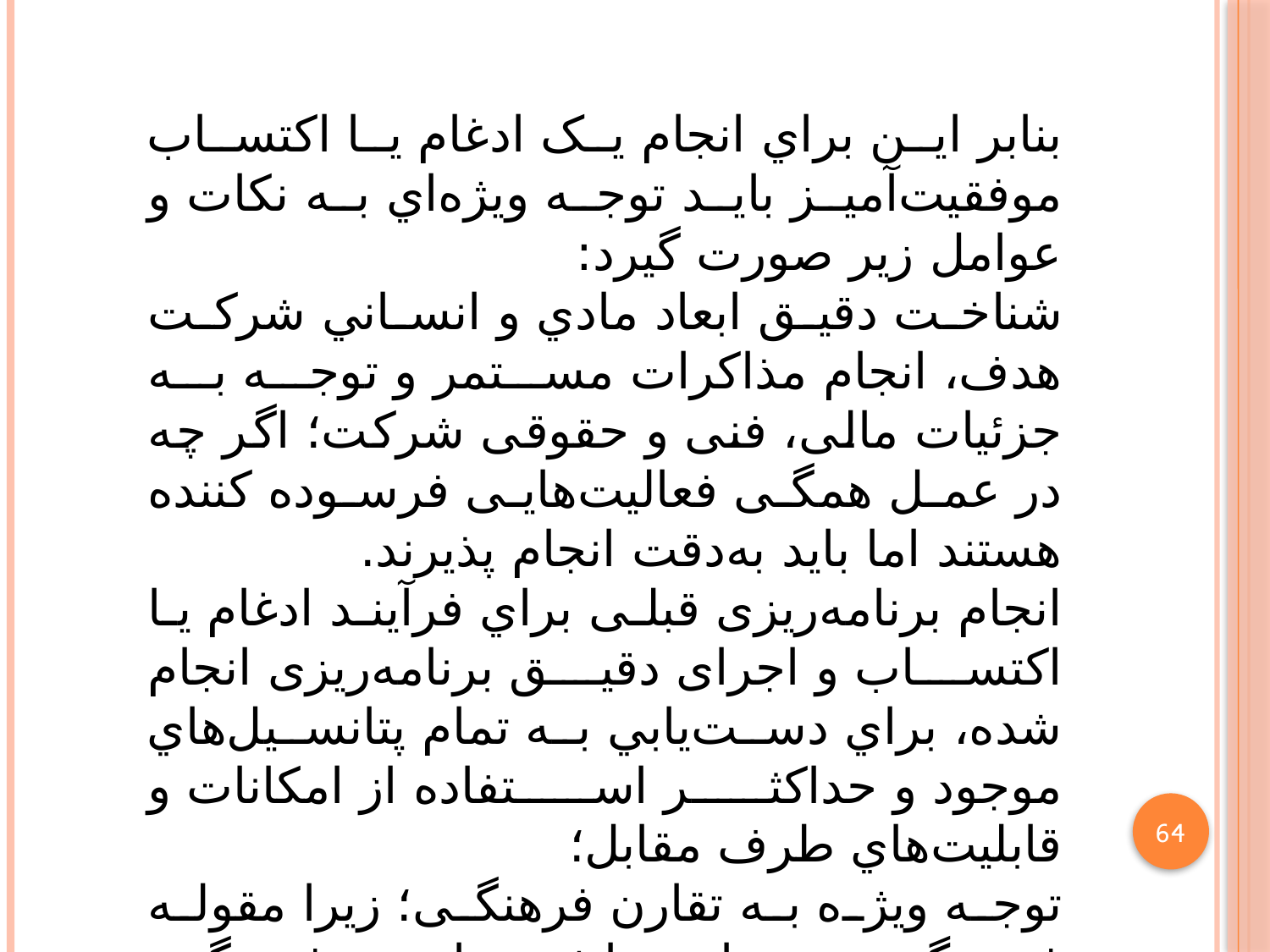

بنابر اين براي انجام يک ادغام يا اکتساب موفقيت‌آميز بايد توجه ويژه‌اي به نکات و عوامل زير صورت گيرد:
شناخت دقيق ابعاد مادي و انساني شرکت هدف، انجام مذاکرات مستمر و توجه به جزئیات مالی، فنی و حقوقی شرکت؛ اگر چه در عمل همگی فعالیت‌هایی فرسوده کننده هستند اما بايد به‌دقت انجام پذيرند.
انجام برنامه‌ریزی قبلی براي فرآیند ادغام یا اکتساب و اجرای دقیق برنامه‌ریزی انجام شده، براي دست‌يابي به تمام پتانسیل‌هاي موجود و حداکثر استفاده از امکانات و قابليت‌هاي طرف مقابل؛
توجه ويژه به تقارن فرهنگی؛ زيرا مقوله فرهنگ و وجود استراتژی مناسب فرهنگی تأثیر بسزایی در موفقیت ادغام و اکتساب‌ها دارد. در اين رابطه انجام اقدامات عملي زير مي‌تواند مفيد باشد:
64